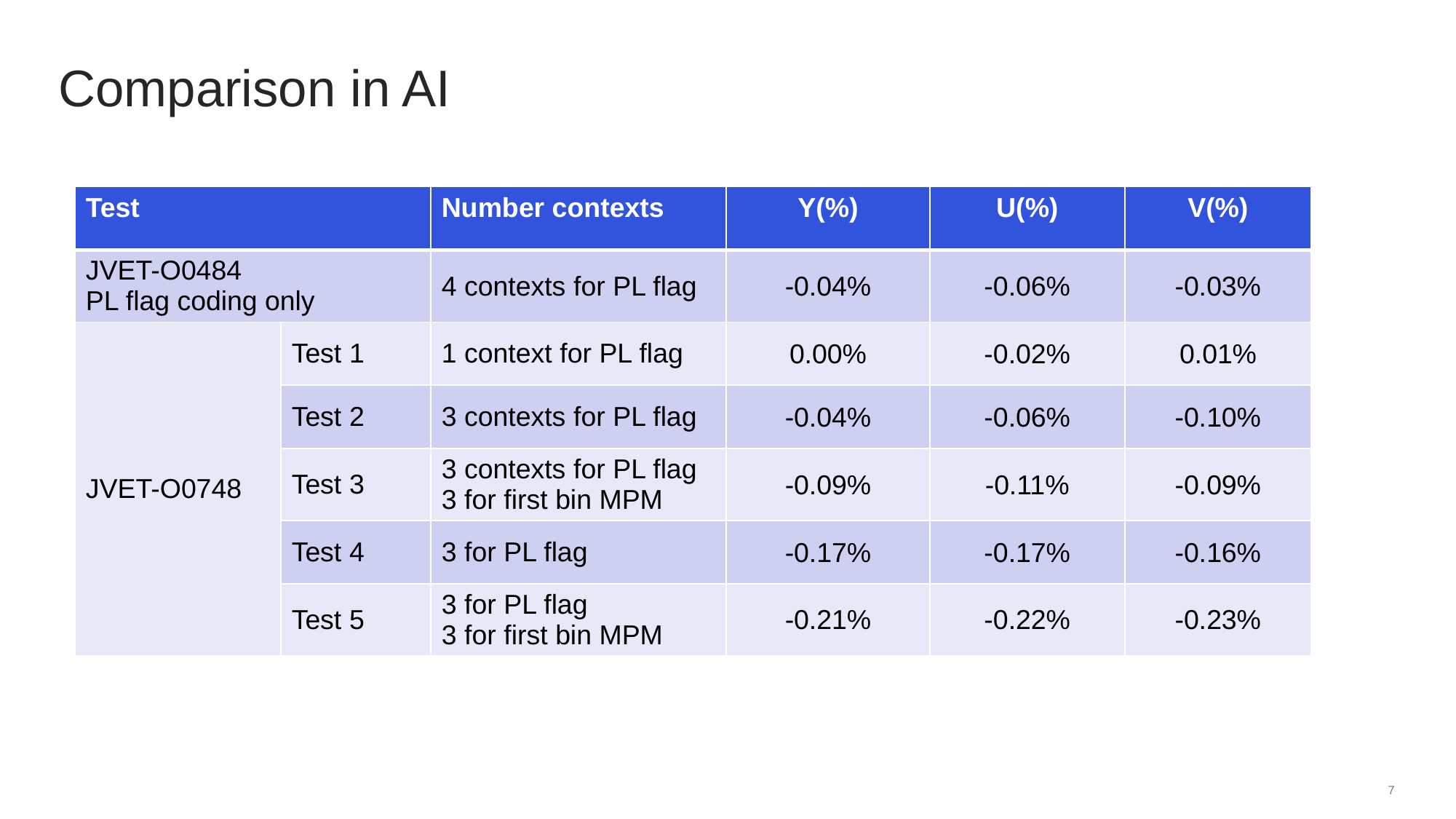

# Comparison in AI
| Test |  | Number contexts | Y(%) | U(%) | V(%) |
| --- | --- | --- | --- | --- | --- |
| JVET-O0484 PL flag coding only |  | 4 contexts for PL flag | -0.04% | -0.06% | -0.03% |
| JVET-O0748 | Test 1 | 1 context for PL flag | 0.00% | -0.02% | 0.01% |
|  | Test 2 | 3 contexts for PL flag | -0.04% | -0.06% | -0.10% |
|  | Test 3 | 3 contexts for PL flag 3 for first bin MPM | -0.09% | -0.11% | -0.09% |
|  | Test 4 | 3 for PL flag | -0.17% | -0.17% | -0.16% |
|  | Test 5 | 3 for PL flag 3 for first bin MPM | -0.21% | -0.22% | -0.23% |